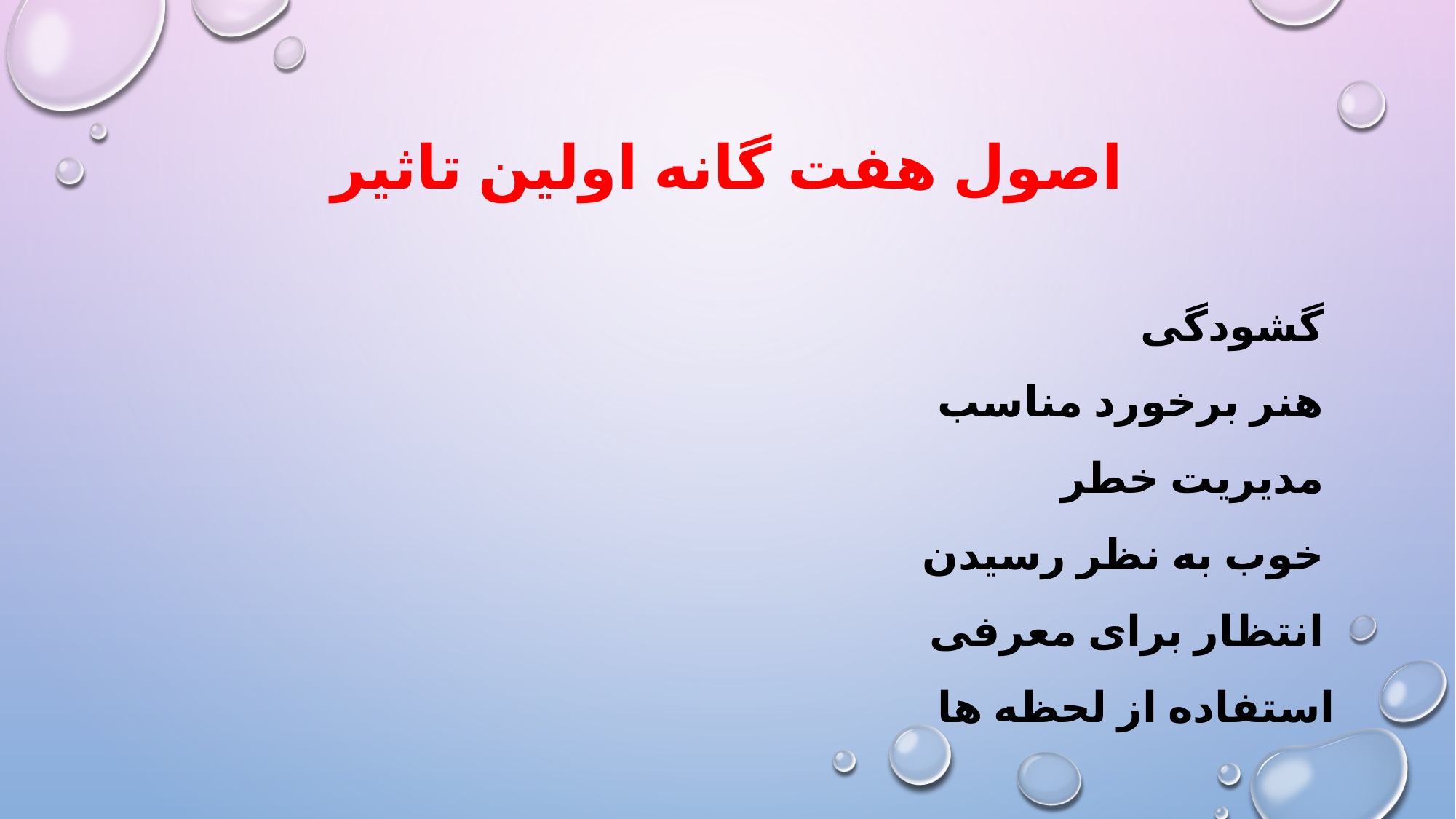

# اصول هفت گانه اولین تاثیر
گشودگی
هنر برخورد مناسب
مدیریت خطر
خوب به نظر رسیدن
انتظار برای معرفی
استفاده از لحظه ها